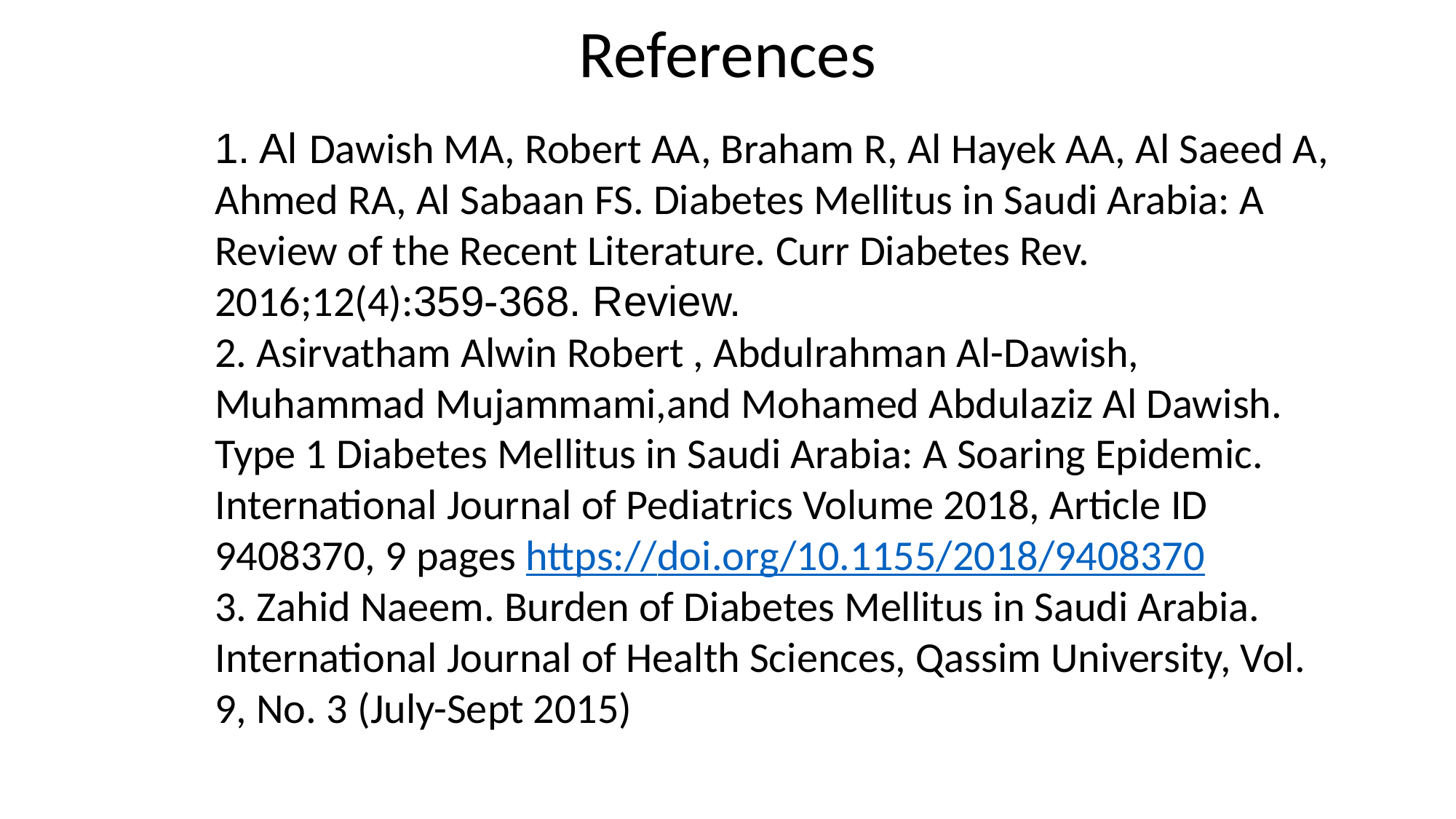

# References
1. Al Dawish MA, Robert AA, Braham R, Al Hayek AA, Al Saeed A, Ahmed RA, Al Sabaan FS. Diabetes Mellitus in Saudi Arabia: A Review of the Recent Literature. Curr Diabetes Rev. 2016;12(4):359-368. Review.
2. Asirvatham Alwin Robert , Abdulrahman Al-Dawish, Muhammad Mujammami,and Mohamed Abdulaziz Al Dawish. Type 1 Diabetes Mellitus in Saudi Arabia: A Soaring Epidemic.  International Journal of Pediatrics Volume 2018, Article ID 9408370, 9 pages https://doi.org/10.1155/2018/9408370
3. Zahid Naeem. Burden of Diabetes Mellitus in Saudi Arabia. International Journal of Health Sciences, Qassim University, Vol. 9, No. 3 (July-Sept 2015)